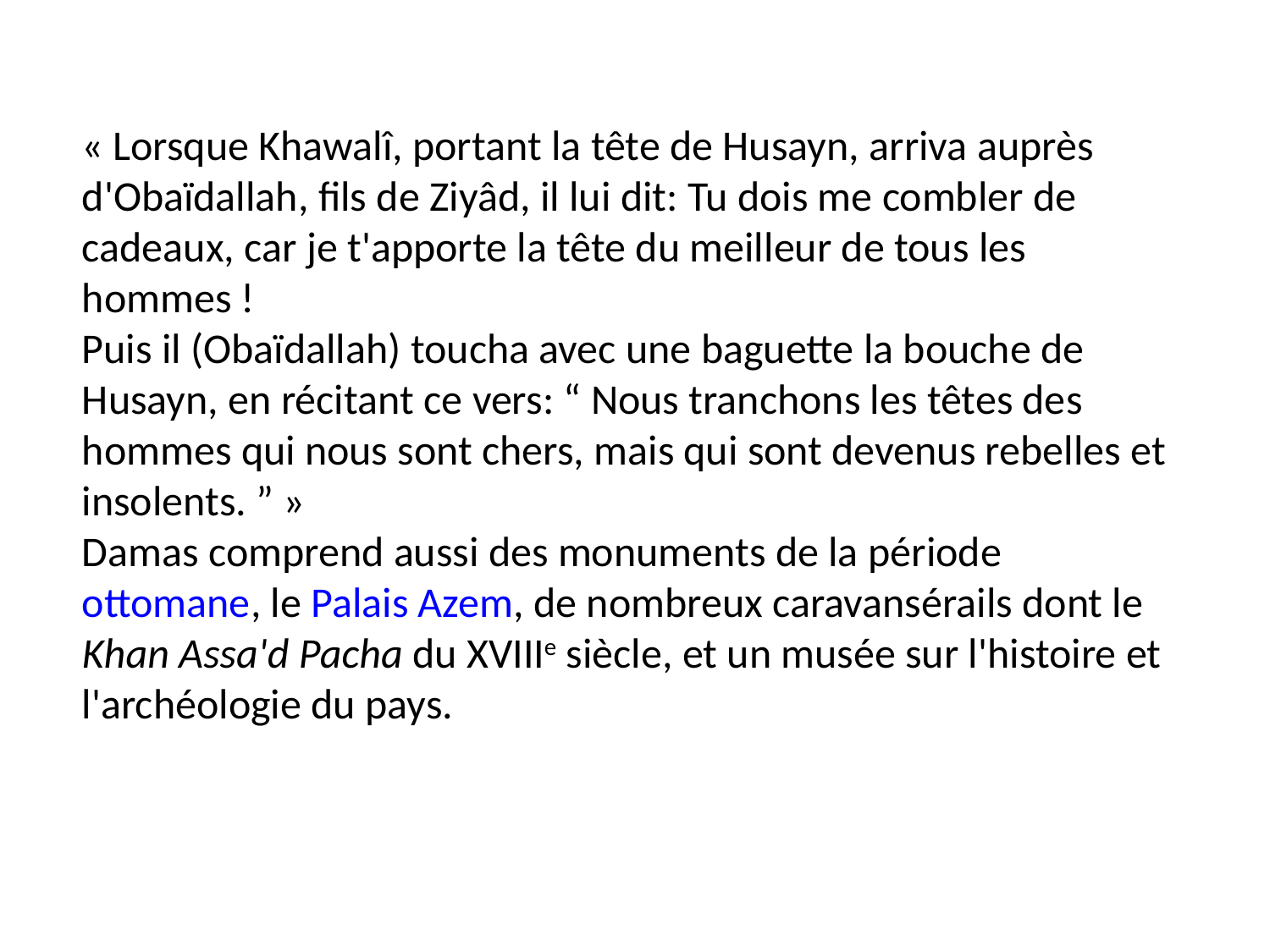

« Lorsque Khawalî, portant la tête de Husayn, arriva auprès d'Obaïdallah, fils de Ziyâd, il lui dit: Tu dois me combler de cadeaux, car je t'apporte la tête du meilleur de tous les hommes !
Puis il (Obaïdallah) toucha avec une baguette la bouche de Husayn, en récitant ce vers: “ Nous tranchons les têtes des hommes qui nous sont chers, mais qui sont devenus rebelles et insolents. ” »
Damas comprend aussi des monuments de la période ottomane, le Palais Azem, de nombreux caravansérails dont le Khan Assa'd Pacha du XVIIIe siècle, et un musée sur l'histoire et l'archéologie du pays.